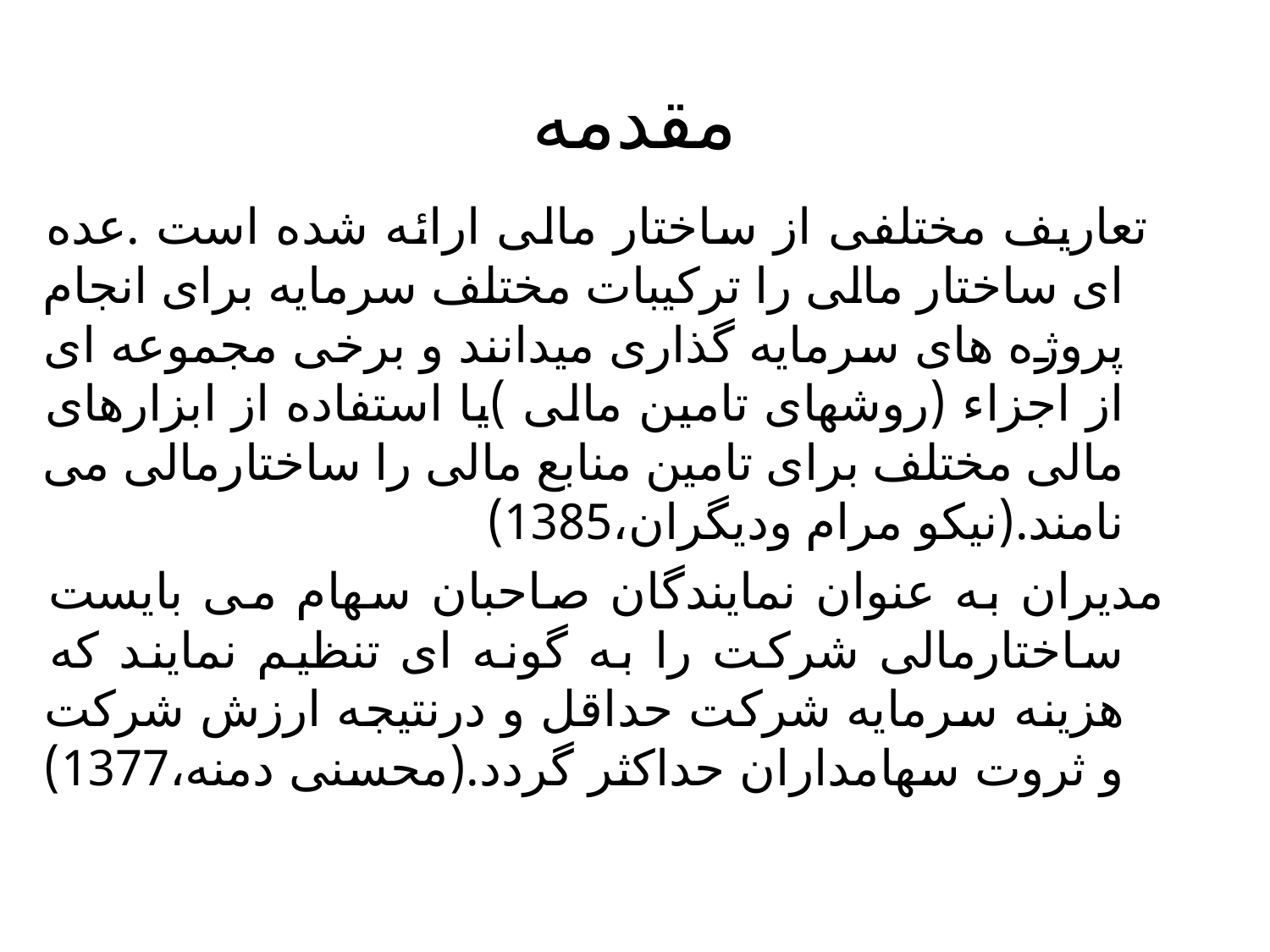

# مقدمه
 تعاریف مختلفی از ساختار مالی ارائه شده است .عده ای ساختار مالی را ترکیبات مختلف سرمایه برای انجام پروژه های سرمایه گذاری میدانند و برخی مجموعه ای از اجزاء (روشهای تامین مالی )یا استفاده از ابزارهای مالی مختلف برای تامین منابع مالی را ساختارمالی می نامند.(نیکو مرام ودیگران،1385)
مدیران به عنوان نمایندگان صاحبان سهام می بایست ساختارمالی شرکت را به گونه ای تنظیم نمایند که هزینه سرمایه شرکت حداقل و درنتیجه ارزش شرکت و ثروت سهامداران حداکثر گردد.(محسنی دمنه،1377)